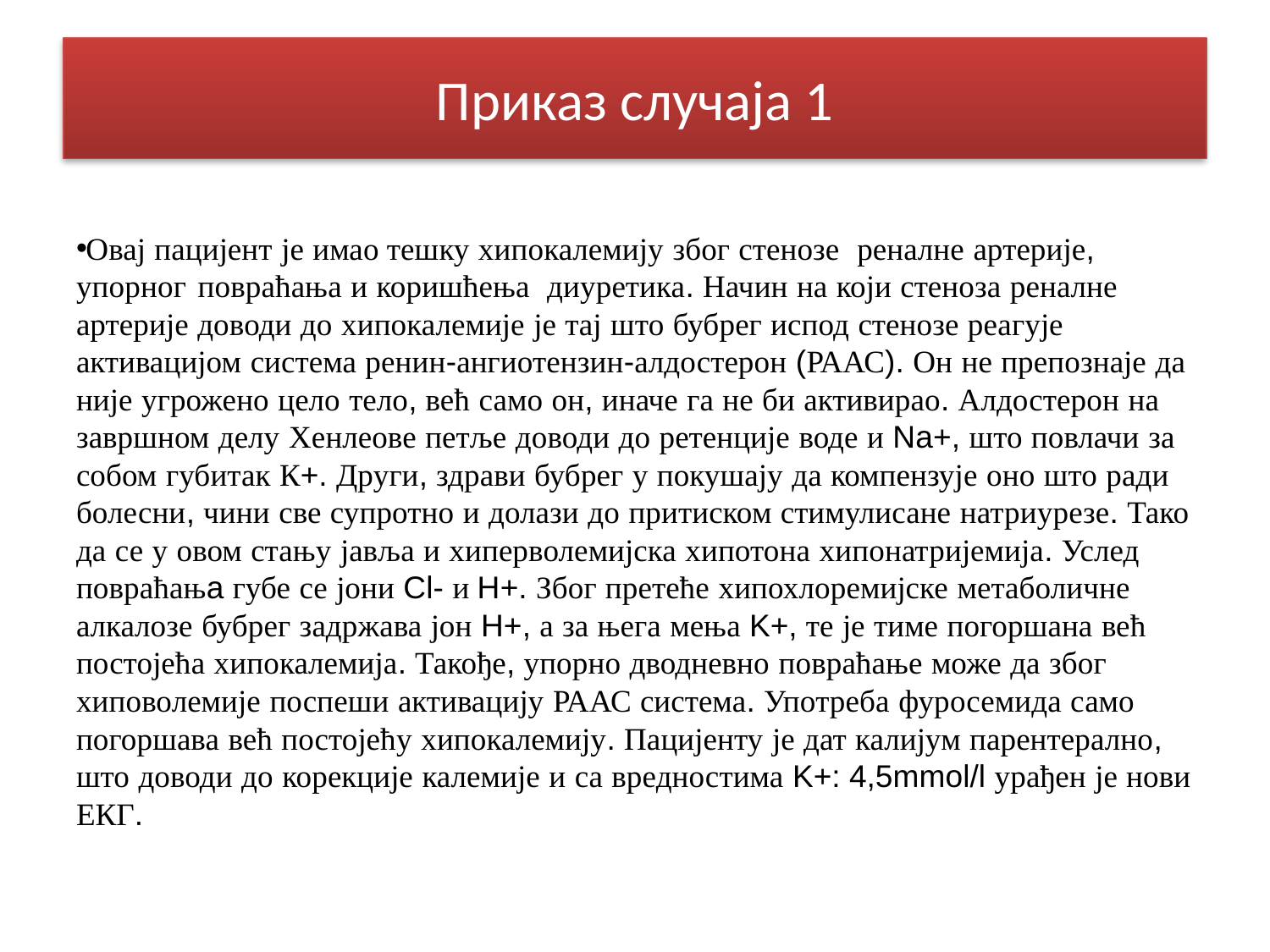

# Приказ случаја 1
Овај пацијент је имао тешку хипокалемију због стенозе  реналне артерије, упорног	 повраћања и коришћења  диуретика. Начин на који стеноза реналне артерије доводи до хипокалемије је тај што бубрег испод стенозе реагује активацијом система ренин-ангиотензин-алдостерон (РААС). Он не препознаје да није угрожено цело тело, већ само он, иначе га не би активирао. Алдостерон на завршном делу Хенлеове петље доводи до ретенције воде и Na+, што повлачи за собом губитак К+. Други, здрави бубрег у покушају да компензује оно што ради болесни, чини све супротно и долази до притиском стимулисане натриурезе. Тако да се у овом стању јавља и хиперволемијска хипотона хипонатријемија. Услед повраћањa губе се јони Cl- и H+. Због претеће хипохлоремијске метаболичне алкалозе бубрег задржава јон H+, а за њега мења K+, те је тиме погоршана већ постојећа хипокалемија. Такође, упорно дводневно повраћање може да због хиповолемије поспеши активацију РААС система. Употреба фуросемида само погоршава већ постојећу хипокалемију. Пацијенту је дат калијум парентерално, што доводи до корекције калемије и са вредностима K+: 4,5mmol/l урађен је нови ЕКГ.